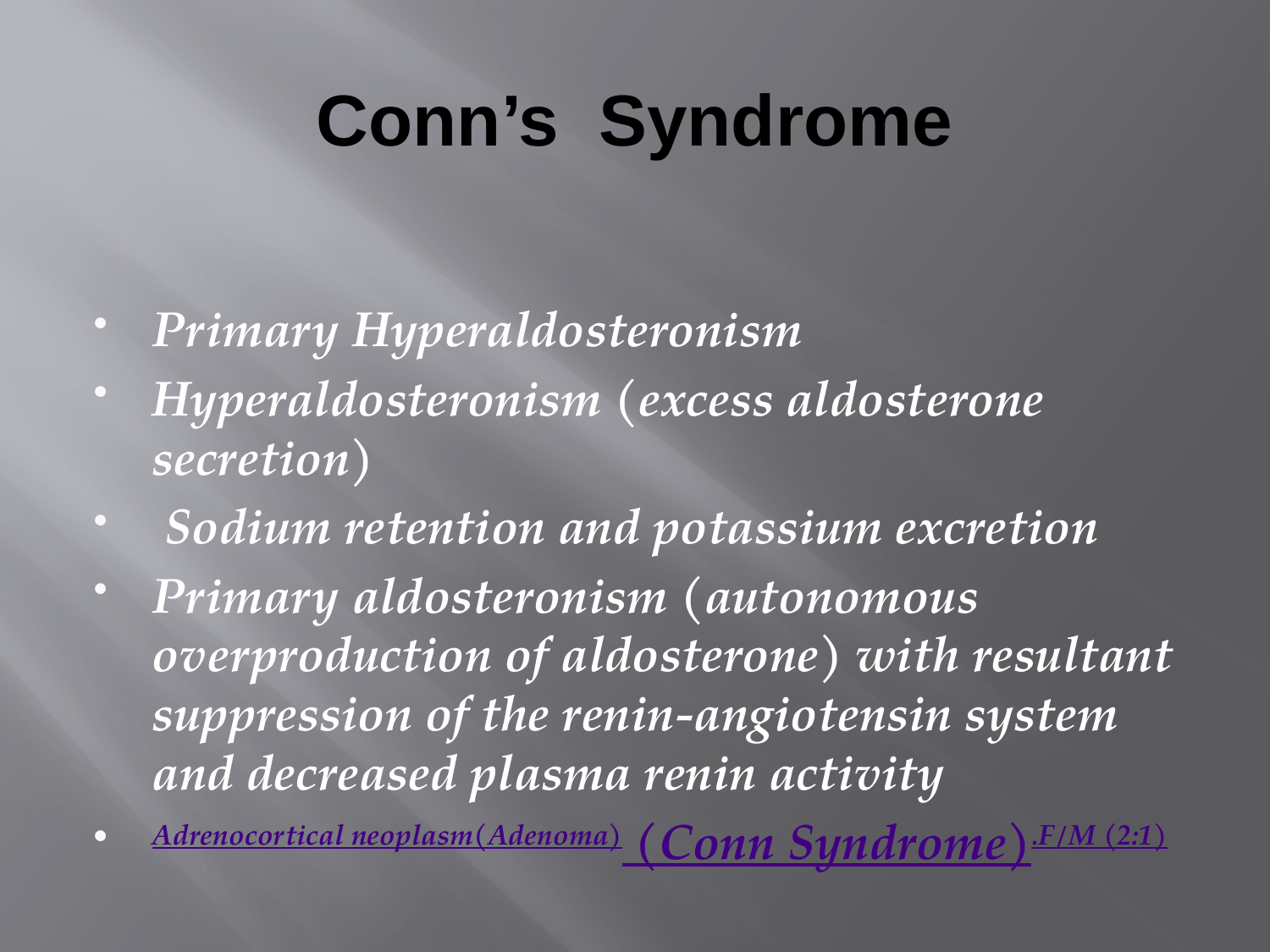

# Conn’s  Syndrome

Primary Hyperaldosteronism
Hyperaldosteronism (excess aldosterone secretion)
 Sodium retention and potassium excretion
Primary aldosteronism (autonomous overproduction of aldosterone) with resultant suppression of the renin-angiotensin system and decreased plasma renin activity
Adrenocortical neoplasm(Adenoma) (Conn Syndrome).F/M (2:1)